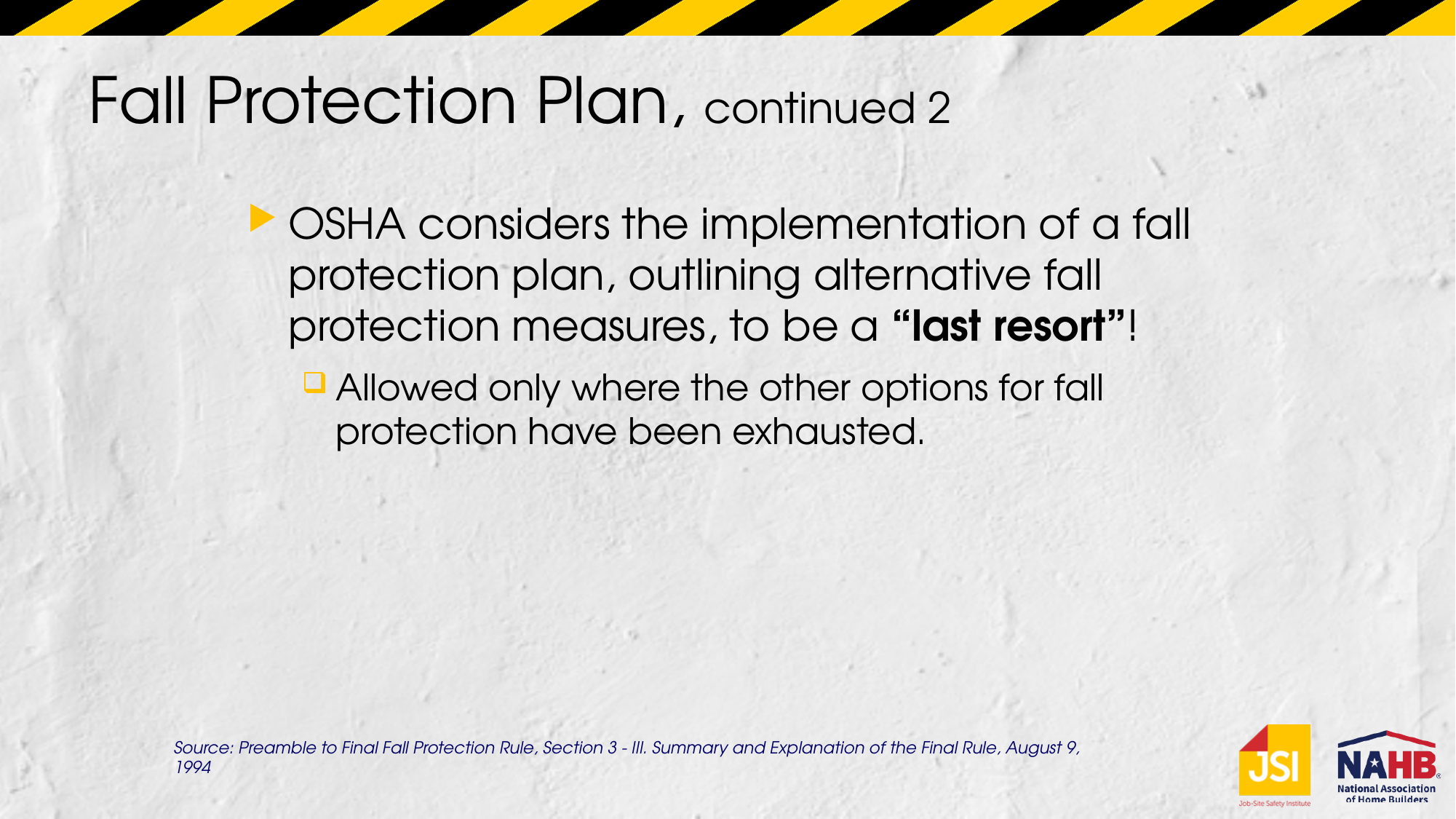

# Fall Protection Plan, continued 2
OSHA considers the implementation of a fall protection plan, outlining alternative fall protection measures, to be a “last resort”!
Allowed only where the other options for fall protection have been exhausted.
Source: Preamble to Final Fall Protection Rule, Section 3 - III. Summary and Explanation of the Final Rule, August 9, 1994